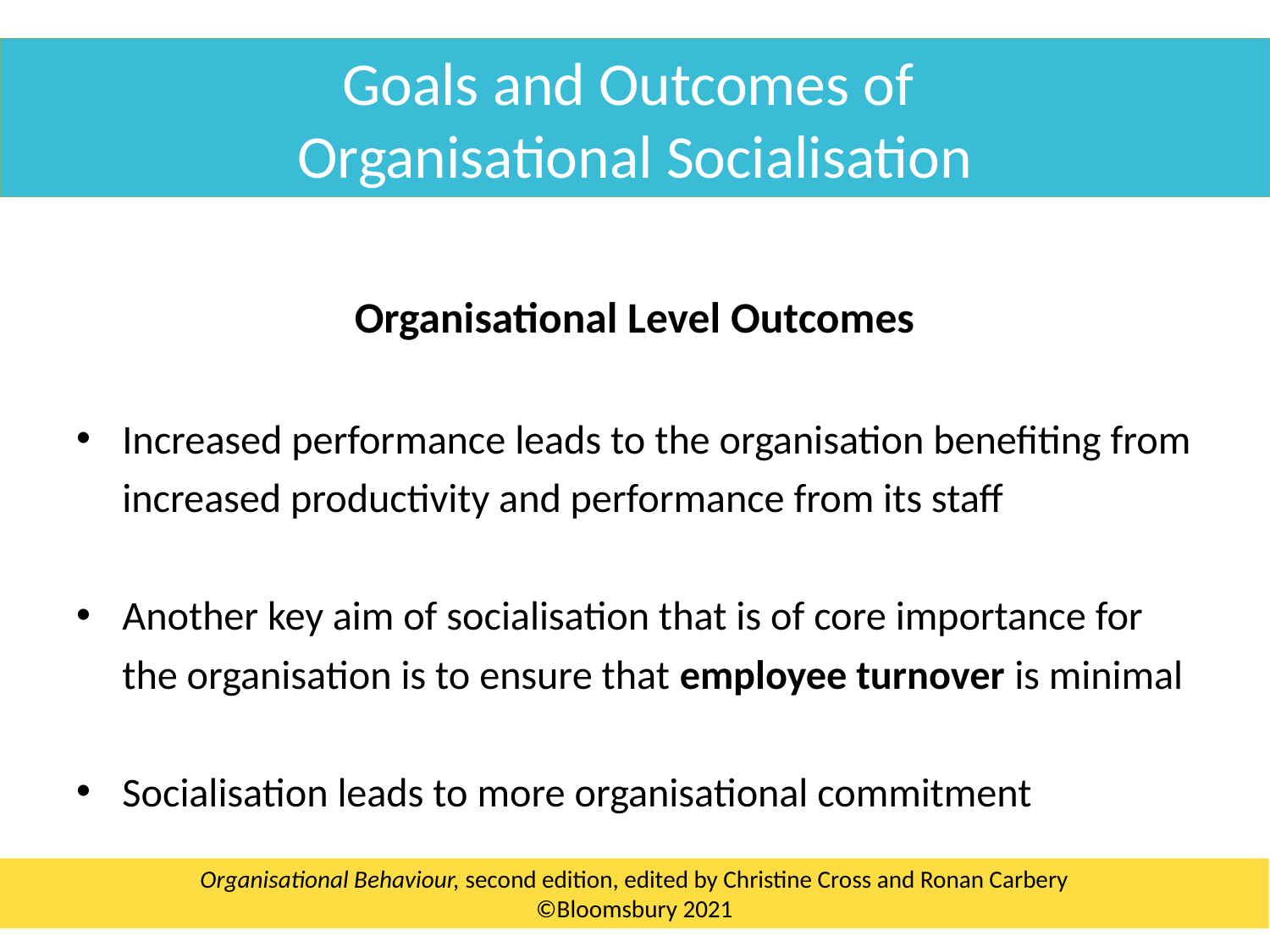

Goals and Outcomes of
Organisational Socialisation

Organisational Level Outcomes

Increased performance leads to the organisation benefiting from increased productivity and performance from its staff

Another key aim of socialisation that is of core importance for the organisation is to ensure that employee turnover is minimal

Socialisation leads to more organisational commitment